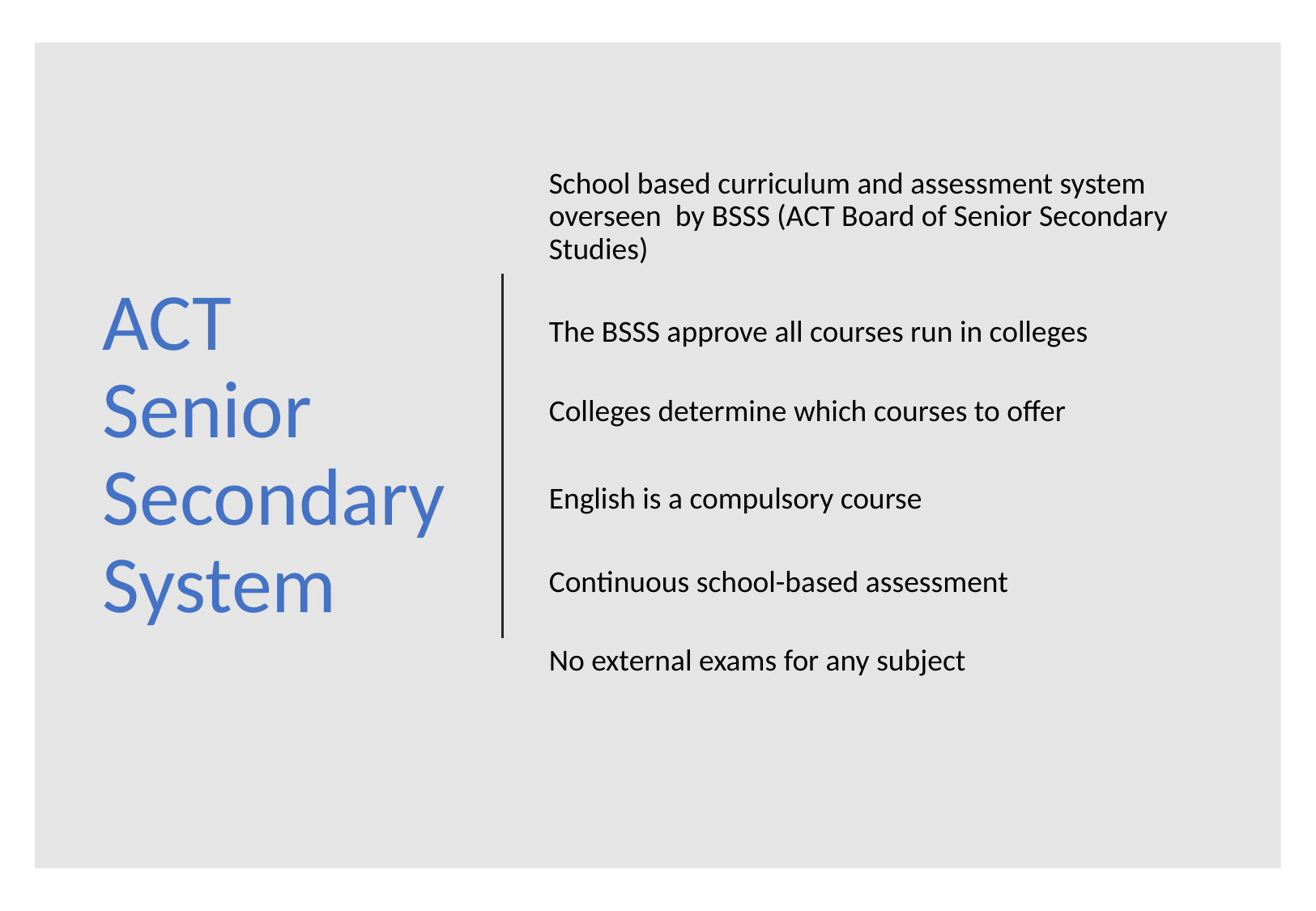

# ACT Senior Secondary System
School based curriculum and assessment system overseen  by BSSS (ACT Board of Senior Secondary Studies)
The BSSS approve all courses run in colleges
Colleges determine which courses to offer
English is a compulsory course
Continuous school-based assessment
No external exams for any subject